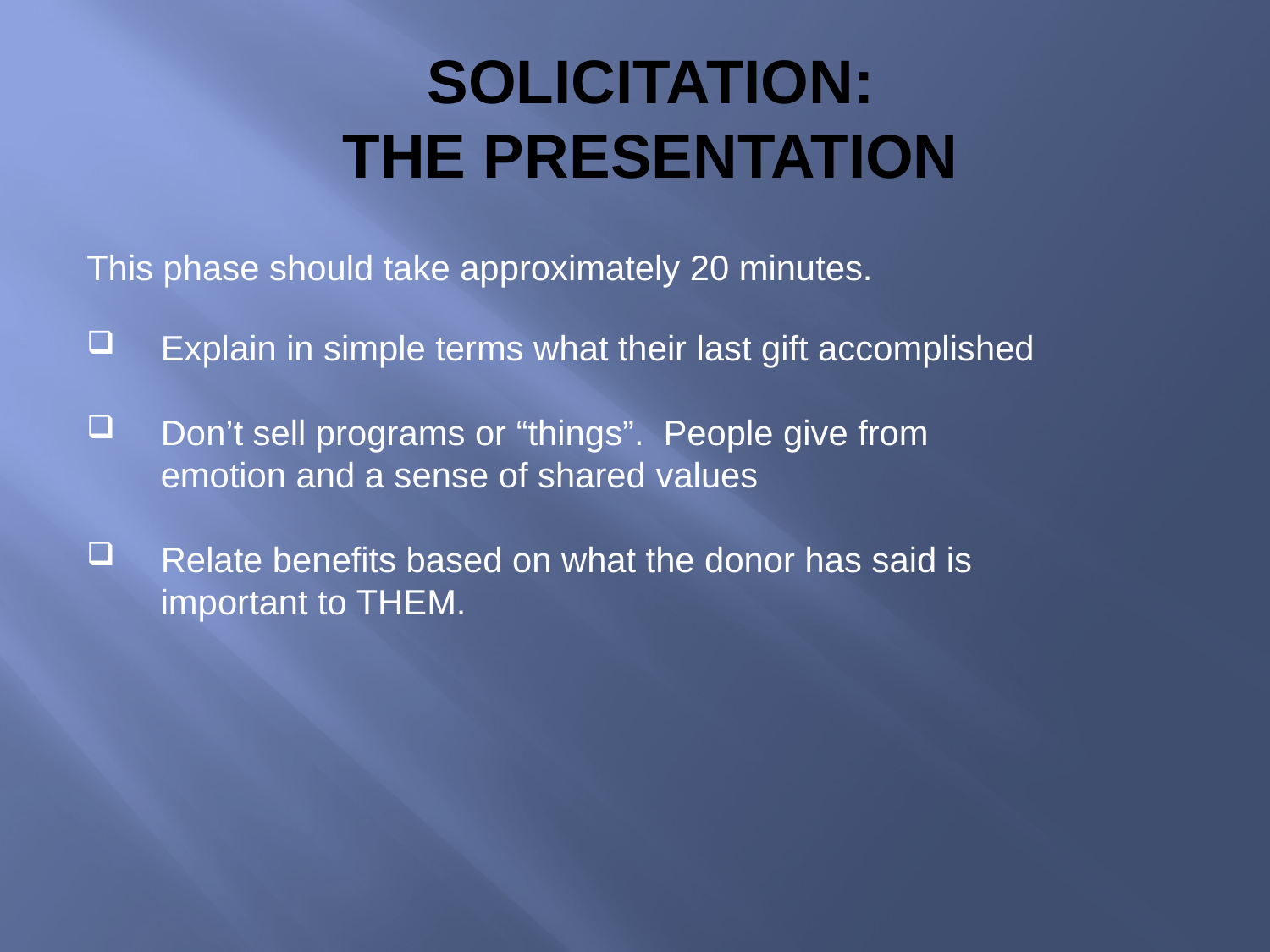

# SOLICITATION: THE PRESENTATION

This phase should take approximately 20 minutes.

Explain in simple terms what their last gift accomplished

Don’t sell programs or “things”.  People give from emotion and a sense of shared values

Relate benefits based on what the donor has said is important to THEM.